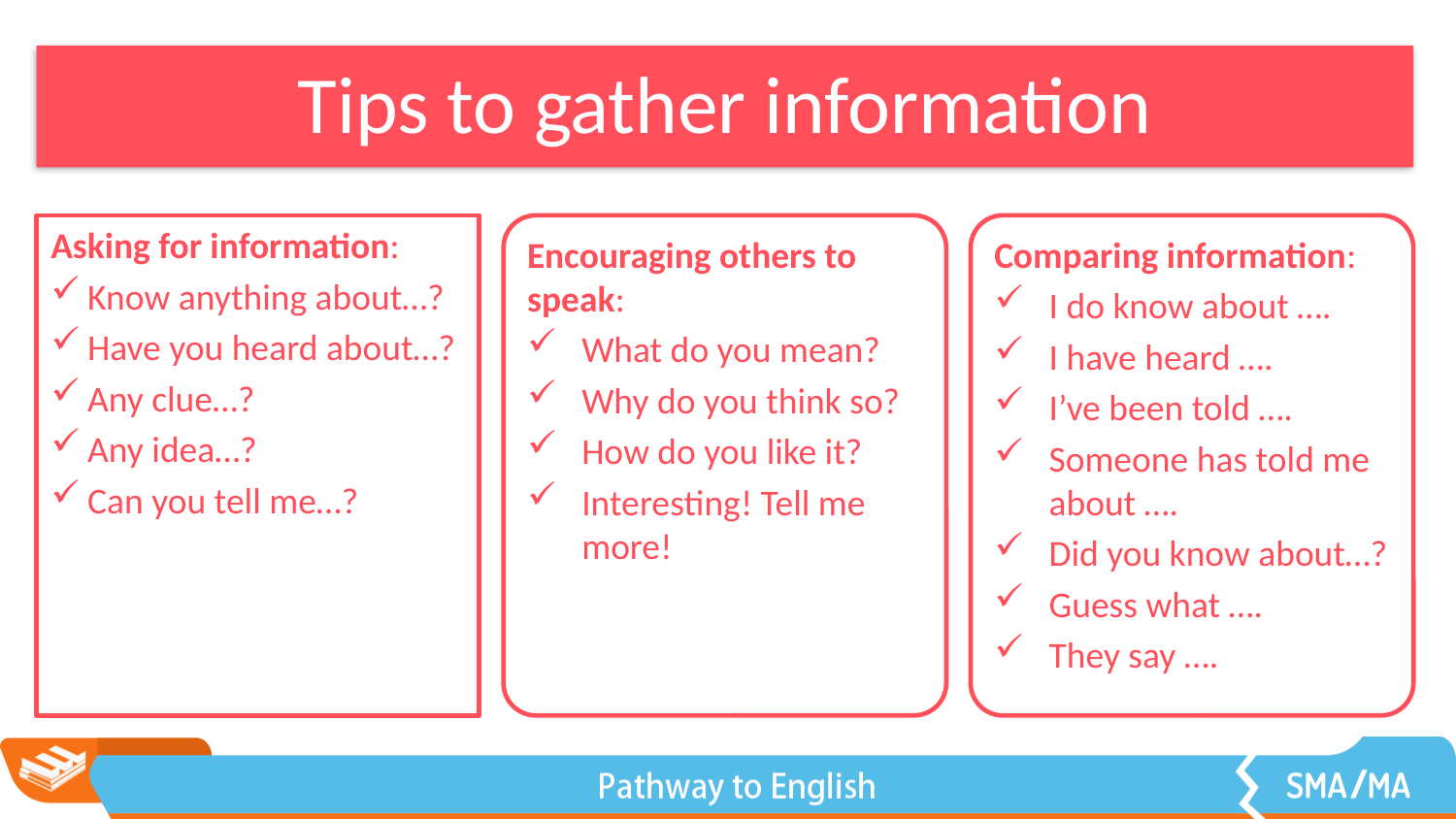

# Tips to gather information
Asking for information:
Know anything about…?
Have you heard about…?
Any clue…?
Any idea…?
Can you tell me…?
Encouraging others to speak:
What do you mean?
Why do you think so?
How do you like it?
Interesting! Tell me more!
Comparing information:
I do know about ….
I have heard ….
I’ve been told ….
Someone has told me about ….
Did you know about…?
Guess what ….
They say ….